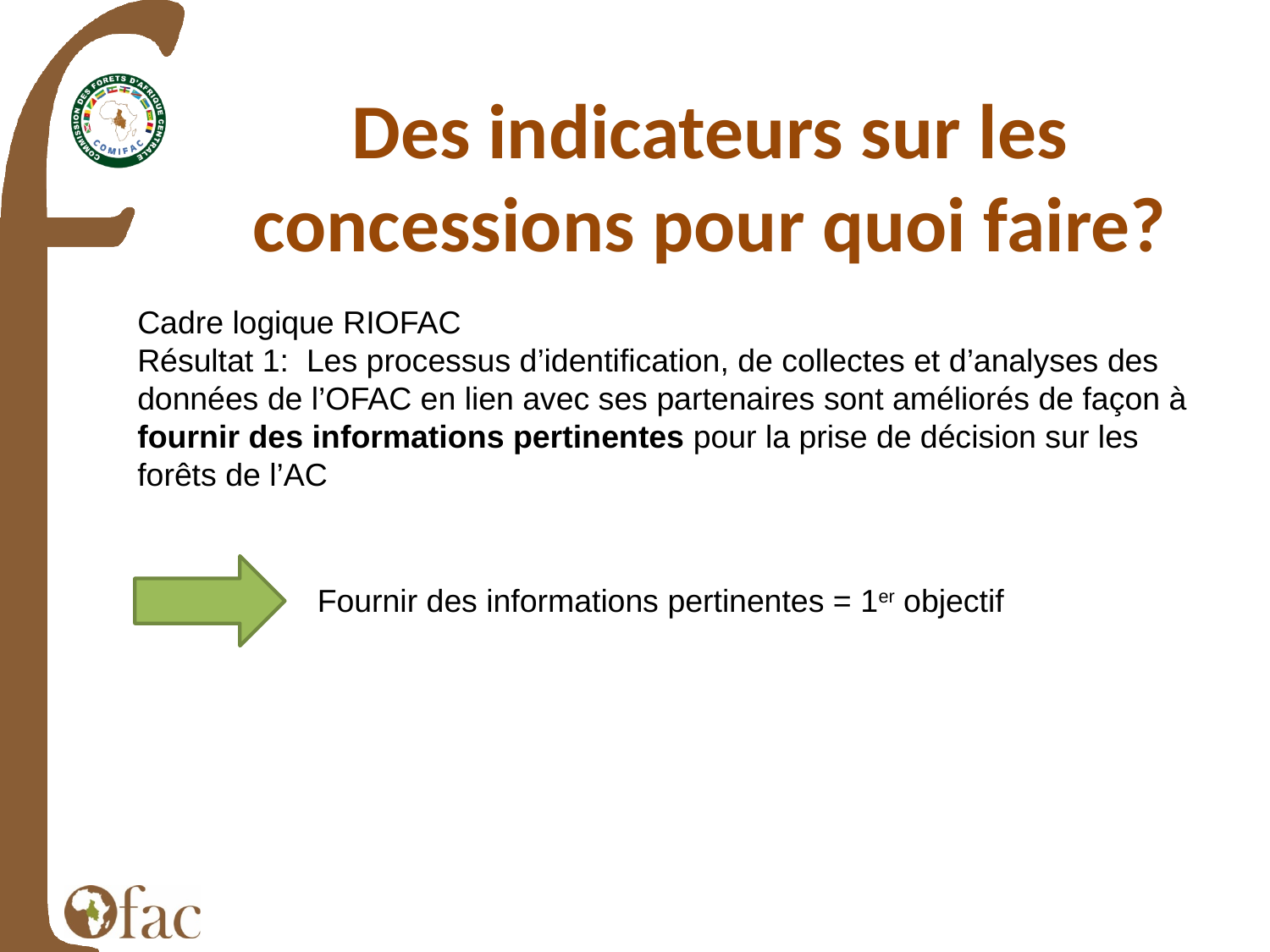

Des indicateurs sur les concessions pour quoi faire?

Cadre logique RIOFAC
Résultat 1:  Les processus d’identification, de collectes et d’analyses des données de l’OFAC en lien avec ses partenaires sont améliorés de façon à fournir des informations pertinentes pour la prise de décision sur les forêts de l’AC

Fournir des informations pertinentes = 1er objectif